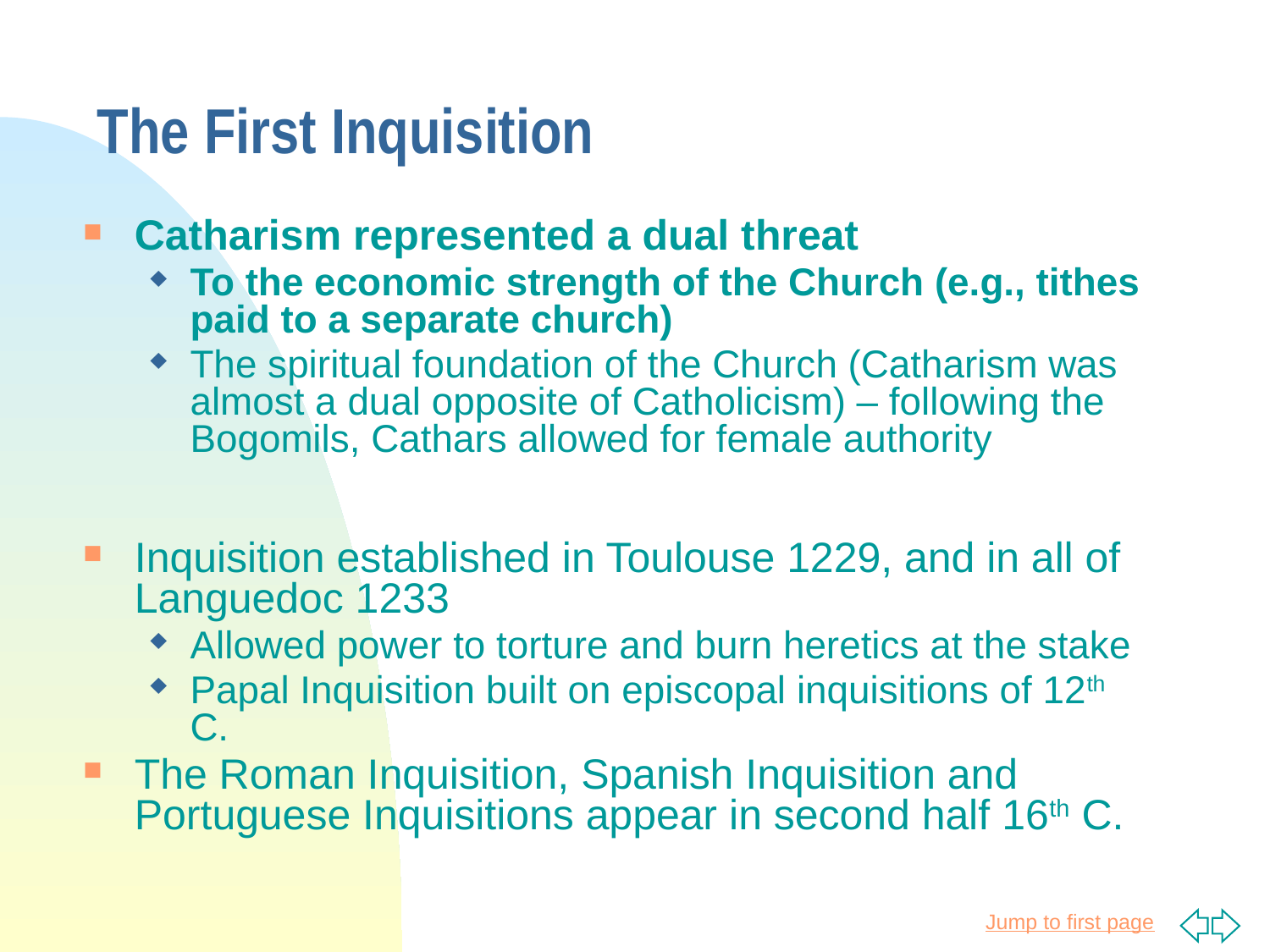

# The First Inquisition
Catharism represented a dual threat
To the economic strength of the Church (e.g., tithes paid to a separate church)
The spiritual foundation of the Church (Catharism was almost a dual opposite of Catholicism) – following the Bogomils, Cathars allowed for female authority

Inquisition established in Toulouse 1229, and in all of Languedoc 1233
Allowed power to torture and burn heretics at the stake
Papal Inquisition built on episcopal inquisitions of 12th C.
The Roman Inquisition, Spanish Inquisition and Portuguese Inquisitions appear in second half 16th C.